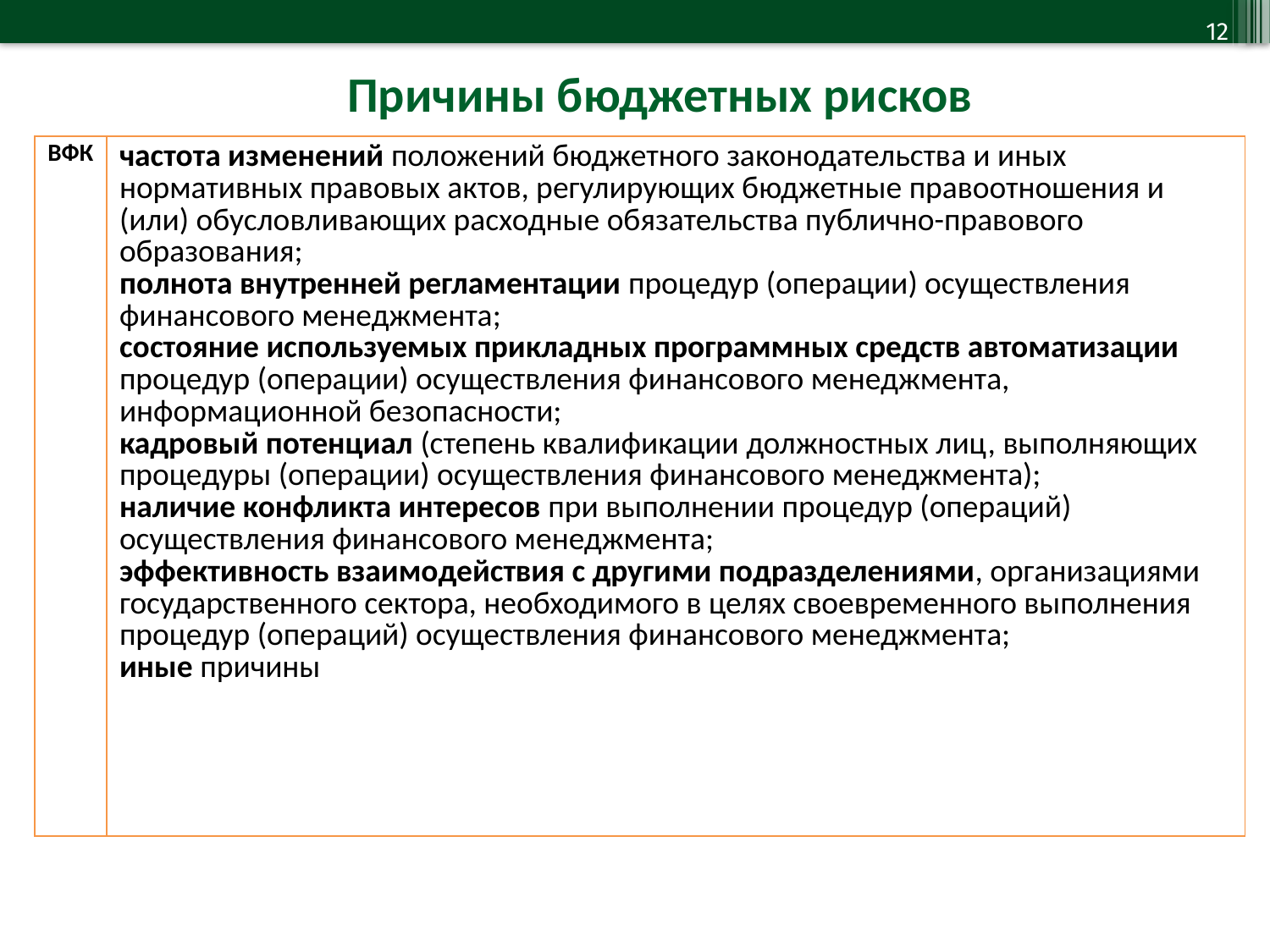

12
Причины бюджетных рисков

| ВФК | частота изменений положений бюджетного законодательства и иных нормативных правовых актов, регулирующих бюджетные правоотношения и (или) обусловливающих расходные обязательства публично-правового образования; полнота внутренней регламентации процедур (операции) осуществления финансового менеджмента; состояние используемых прикладных программных средств автоматизации процедур (операции) осуществления финансового менеджмента, информационной безопасности; кадровый потенциал (степень квалификации должностных лиц, выполняющих процедуры (операции) осуществления финансового менеджмента); наличие конфликта интересов при выполнении процедур (операций) осуществления финансового менеджмента; эффективность взаимодействия с другими подразделениями, организациями государственного сектора, необходимого в целях своевременного выполнения процедур (операций) осуществления финансового менеджмента; иные причины |
| --- | --- |